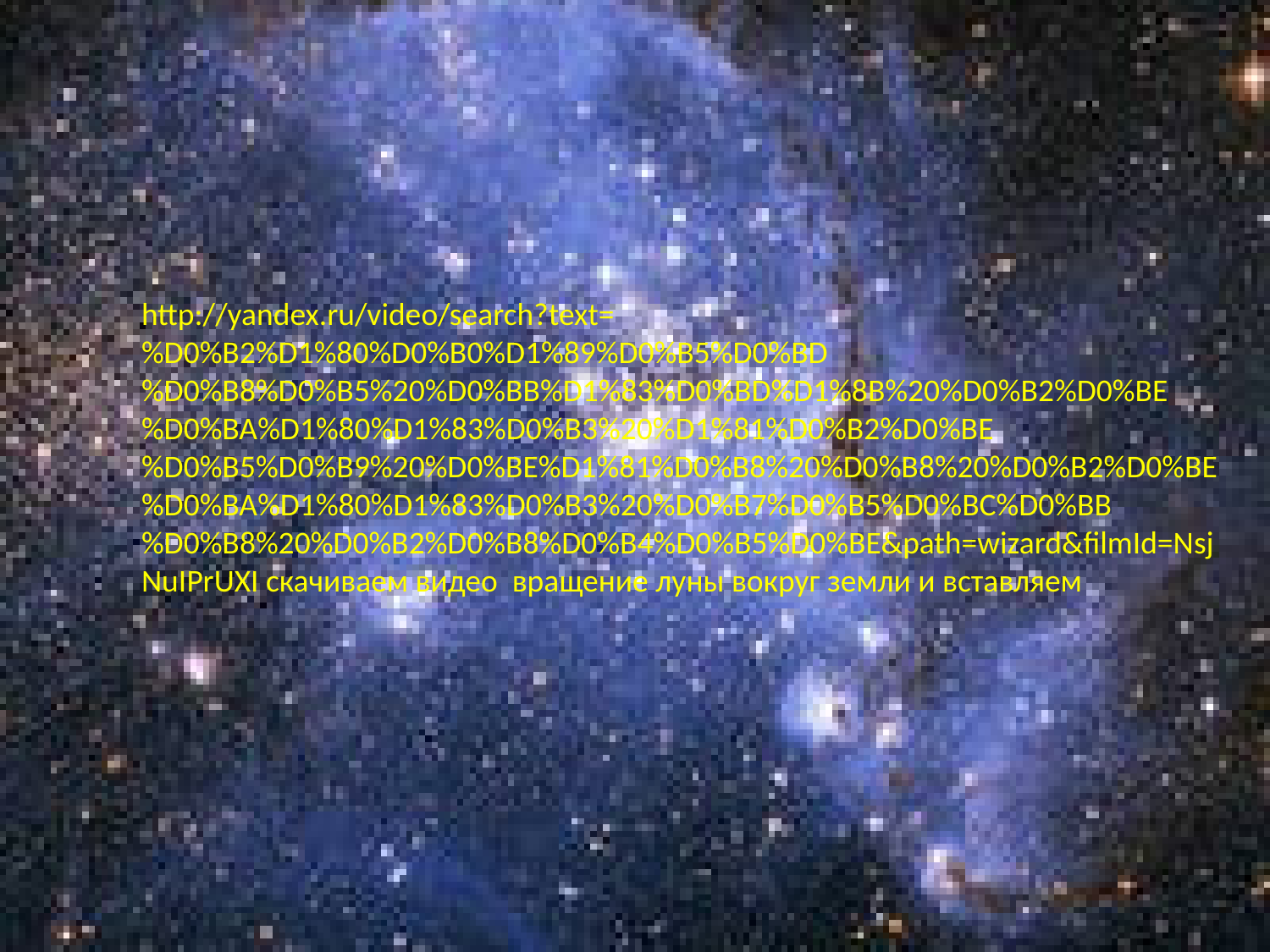

http://yandex.ru/video/search?text=%D0%B2%D1%80%D0%B0%D1%89%D0%B5%D0%BD%D0%B8%D0%B5%20%D0%BB%D1%83%D0%BD%D1%8B%20%D0%B2%D0%BE%D0%BA%D1%80%D1%83%D0%B3%20%D1%81%D0%B2%D0%BE%D0%B5%D0%B9%20%D0%BE%D1%81%D0%B8%20%D0%B8%20%D0%B2%D0%BE%D0%BA%D1%80%D1%83%D0%B3%20%D0%B7%D0%B5%D0%BC%D0%BB%D0%B8%20%D0%B2%D0%B8%D0%B4%D0%B5%D0%BE&path=wizard&filmId=NsjNuIPrUXI скачиваем видео  вращение луны вокруг земли и вставляем